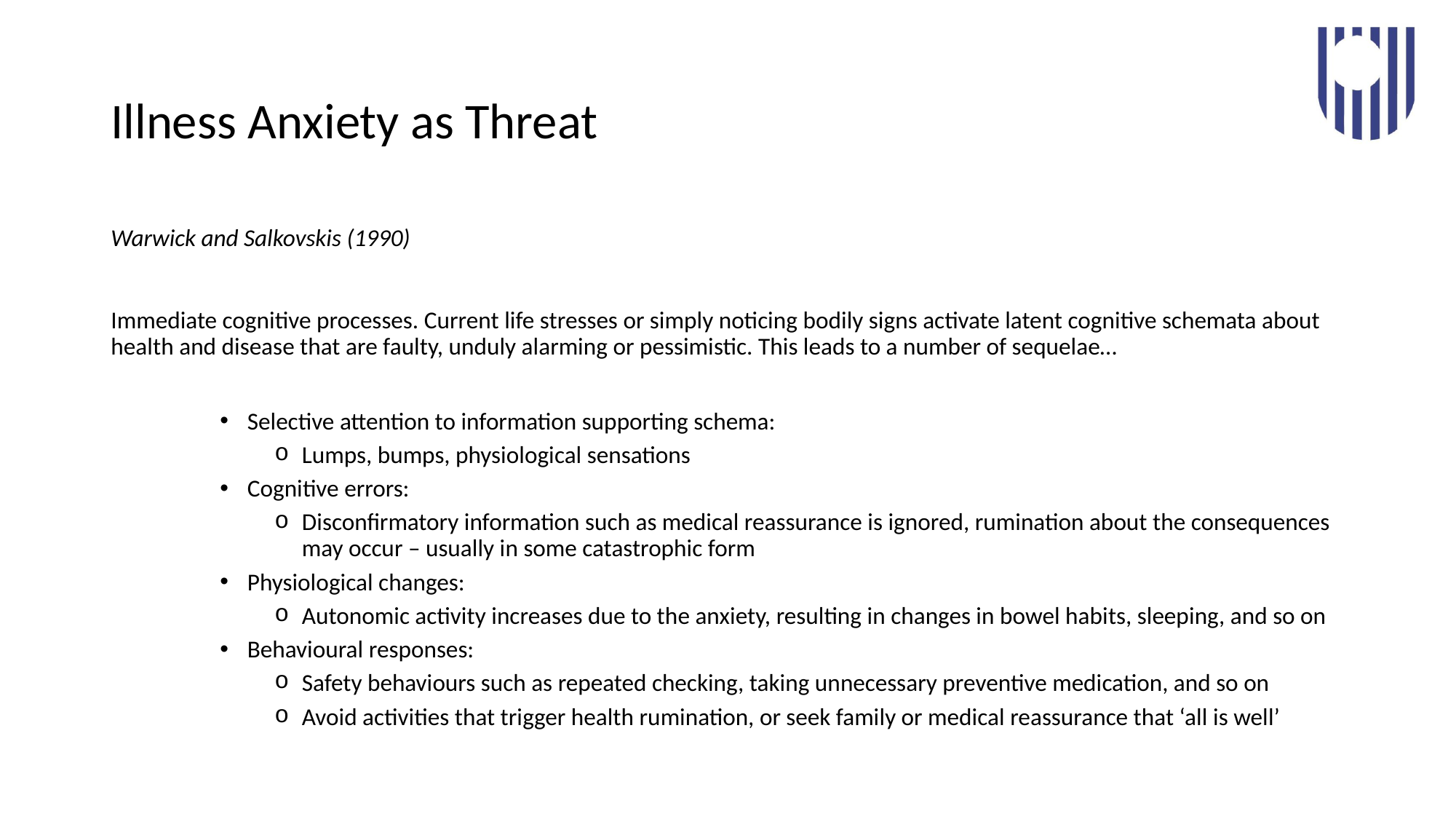

# Illness Anxiety as Threat
Warwick and Salkovskis (1990)

Immediate cognitive processes. Current life stresses or simply noticing bodily signs activate latent cognitive schemata about health and disease that are faulty, unduly alarming or pessimistic. This leads to a number of sequelae…

Selective attention to information supporting schema:
Lumps, bumps, physiological sensations
Cognitive errors:
Disconfirmatory information such as medical reassurance is ignored, rumination about the consequences may occur – usually in some catastrophic form
Physiological changes:
Autonomic activity increases due to the anxiety, resulting in changes in bowel habits, sleeping, and so on
Behavioural responses:
Safety behaviours such as repeated checking, taking unnecessary preventive medication, and so on
Avoid activities that trigger health rumination, or seek family or medical reassurance that ‘all is well’